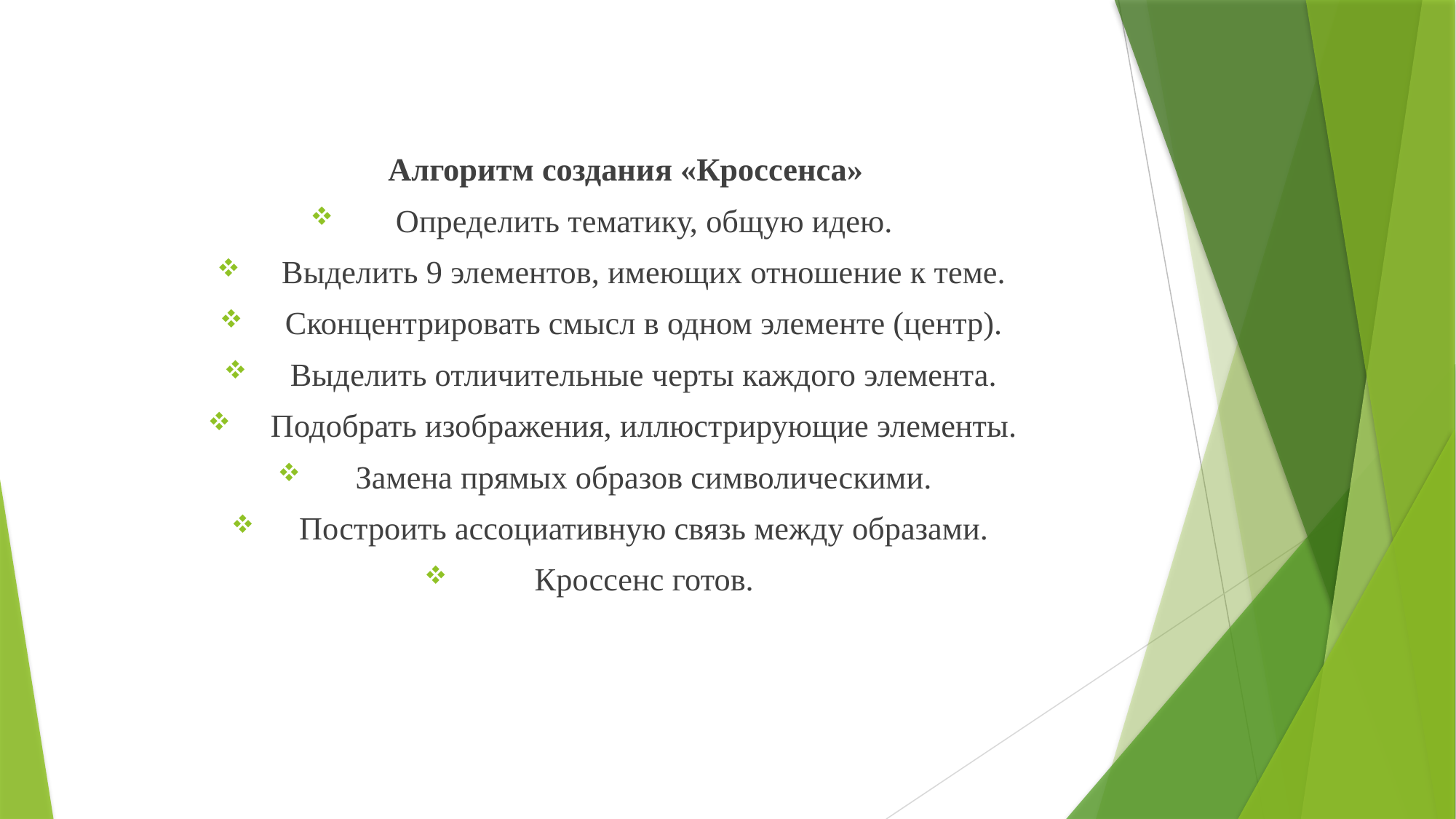

Алгоритм создания «Кроссенса»
Определить тематику, общую идею.
Выделить 9 элементов, имеющих отношение к теме.
Сконцентрировать смысл в одном элементе (центр).
Выделить отличительные черты каждого элемента.
Подобрать изображения, иллюстрирующие элементы.
Замена прямых образов символическими.
Построить ассоциативную связь между образами.
Кроссенс готов.